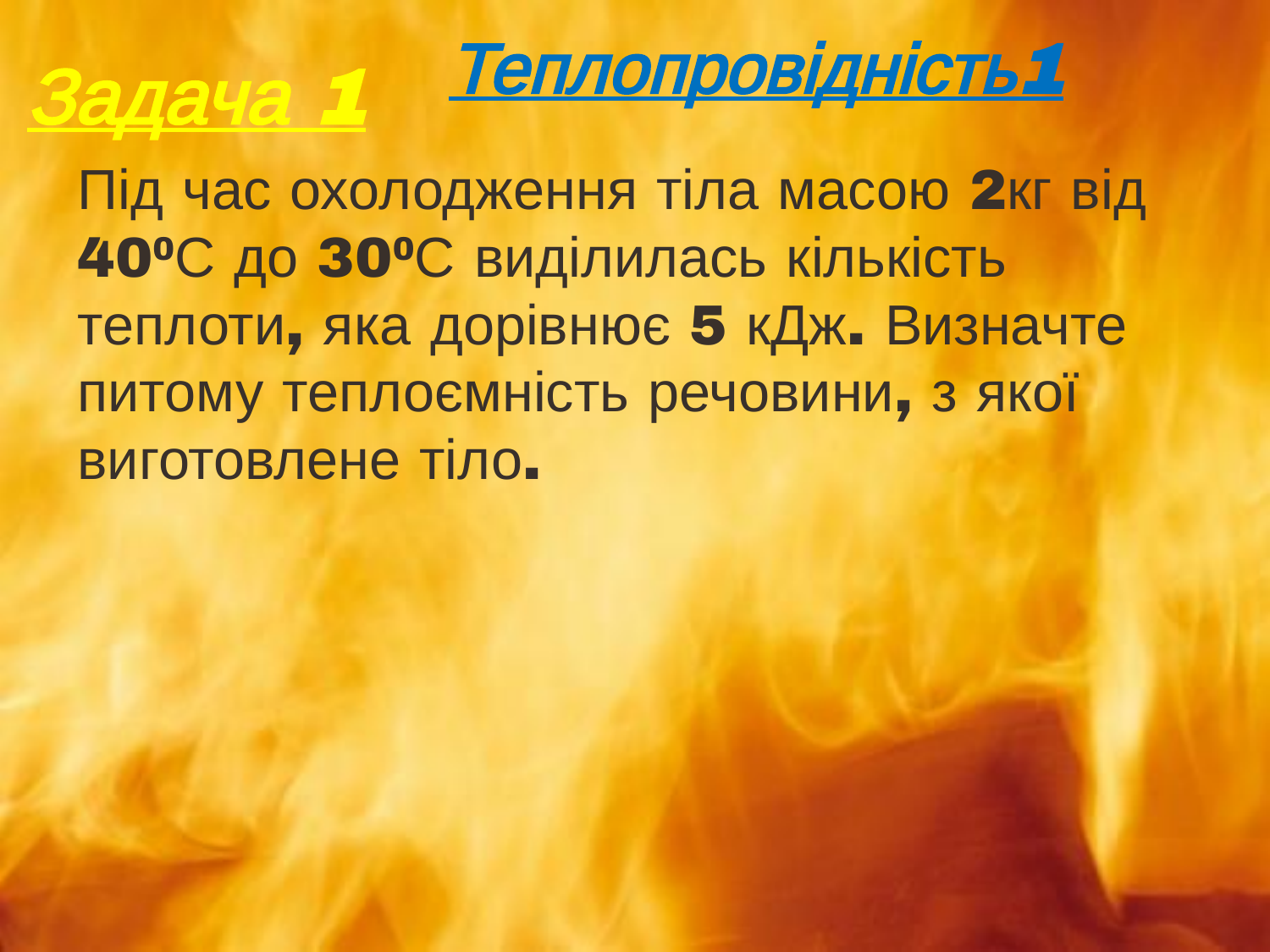

Теплопровідність1
Задача 1
Під час охолодження тіла масою 2кг від 400С до 300С виділилась кількість теплоти, яка дорівнює 5 кДж. Визначте питому теплоємність речовини, з якої виготовлене тіло.